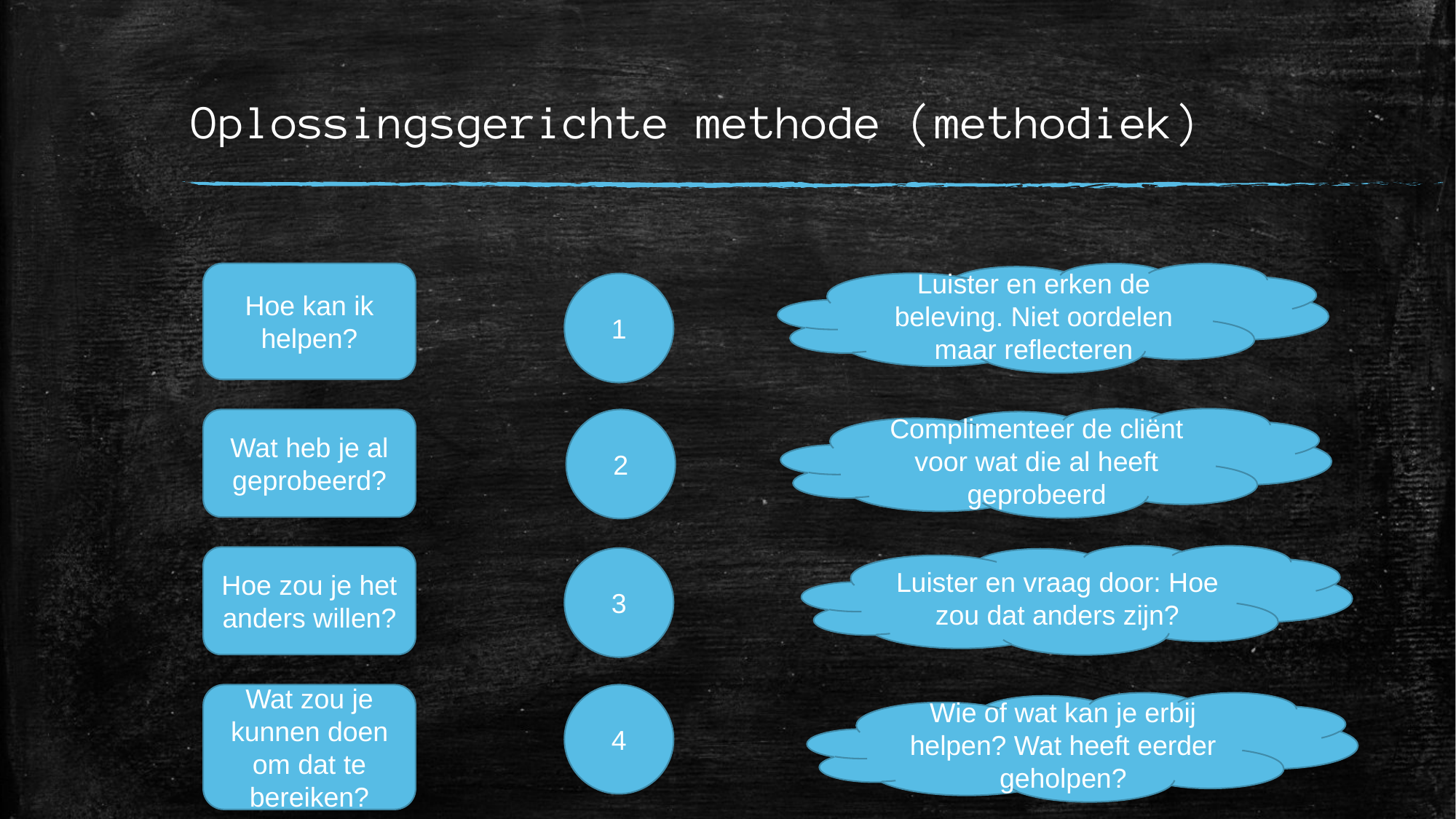

# Oplossingsgerichte methode (methodiek)

Hoe kan ik helpen?
Luister en erken de beleving. Niet oordelen maar reflecteren
1
Complimenteer de cliënt voor wat die al heeft geprobeerd
Wat heb je al geprobeerd?
2
Luister en vraag door: Hoe zou dat anders zijn?
Hoe zou je het anders willen?
3
Wat zou je kunnen doen om dat te bereiken?
4
Wie of wat kan je erbij helpen? Wat heeft eerder geholpen?